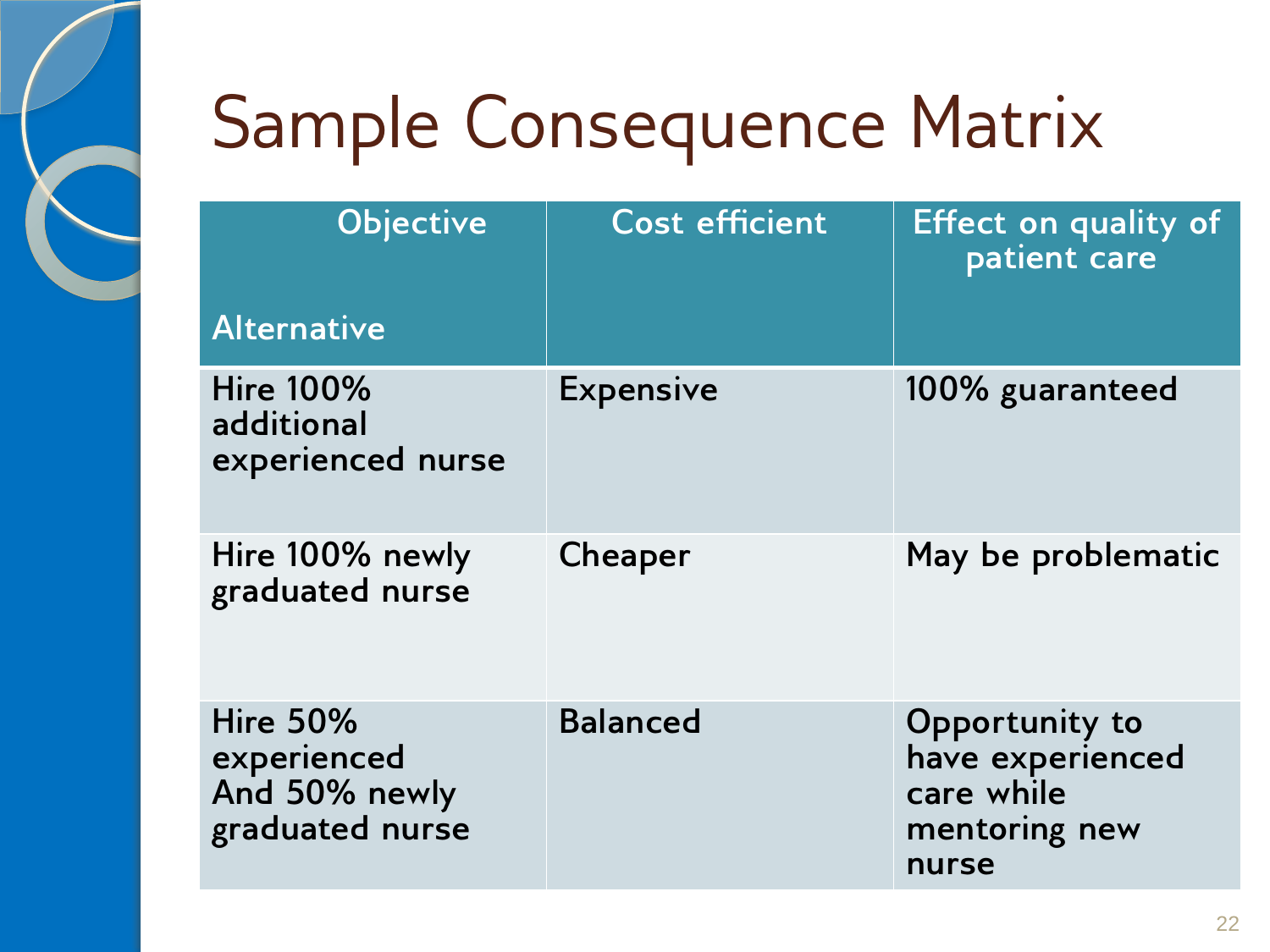

# Sample Consequence Matrix
| Objective Alternative | Cost efficient | Effect on quality of patient care |
| --- | --- | --- |
| Hire 100% additional experienced nurse | Expensive | 100% guaranteed |
| Hire 100% newly graduated nurse | Cheaper | May be problematic |
| Hire 50% experienced And 50% newly graduated nurse | Balanced | Opportunity to have experienced care while mentoring new nurse |

22